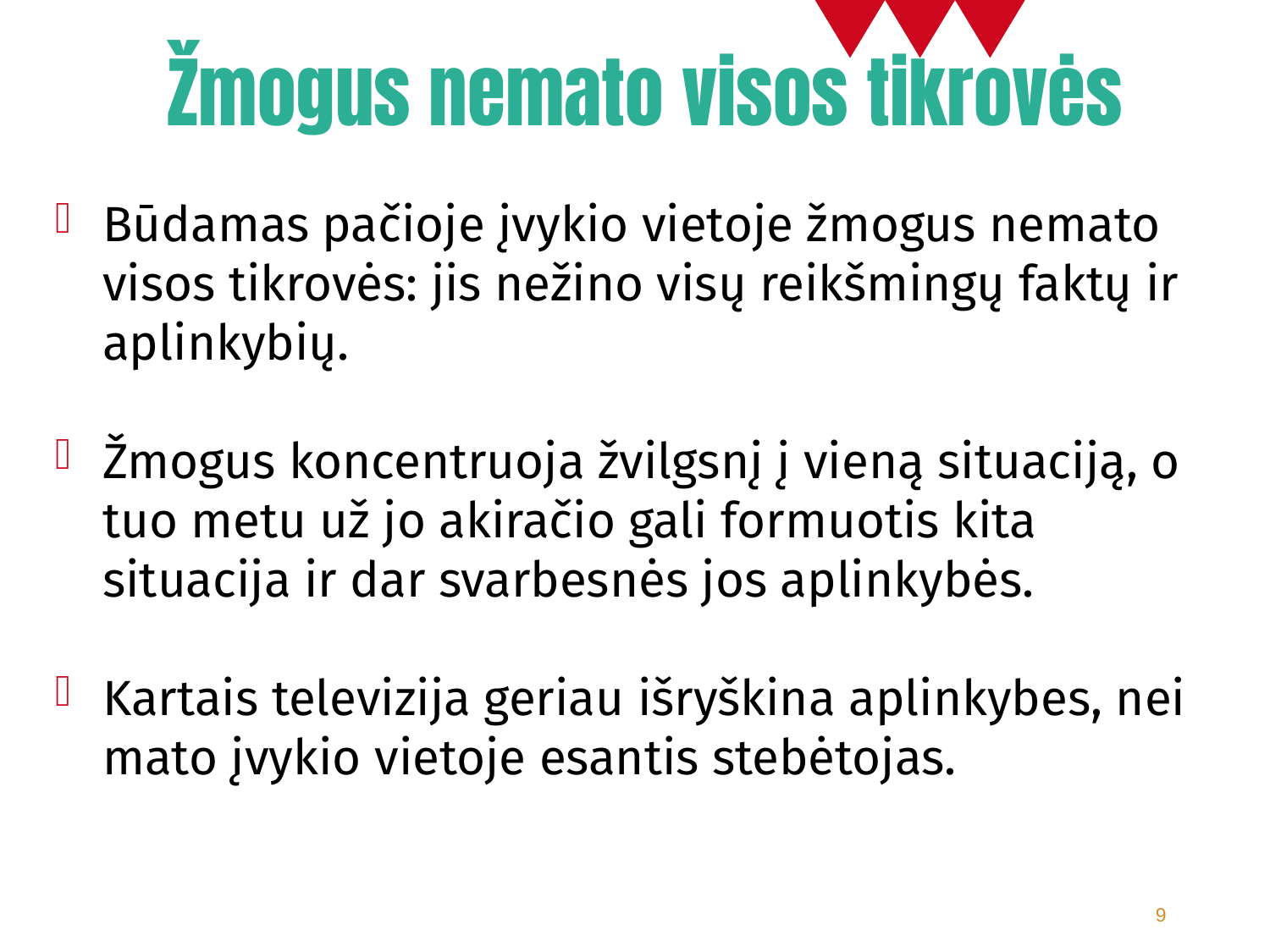

# Žmogus nemato visos tikrovės
Būdamas pačioje įvykio vietoje žmogus nemato visos tikrovės: jis nežino visų reikšmingų faktų ir aplinkybių.

Žmogus koncentruoja žvilgsnį į vieną situaciją, o tuo metu už jo akiračio gali formuotis kita situacija ir dar svarbesnės jos aplinkybės.

Kartais televizija geriau išryškina aplinkybes, nei mato įvykio vietoje esantis stebėtojas.
9